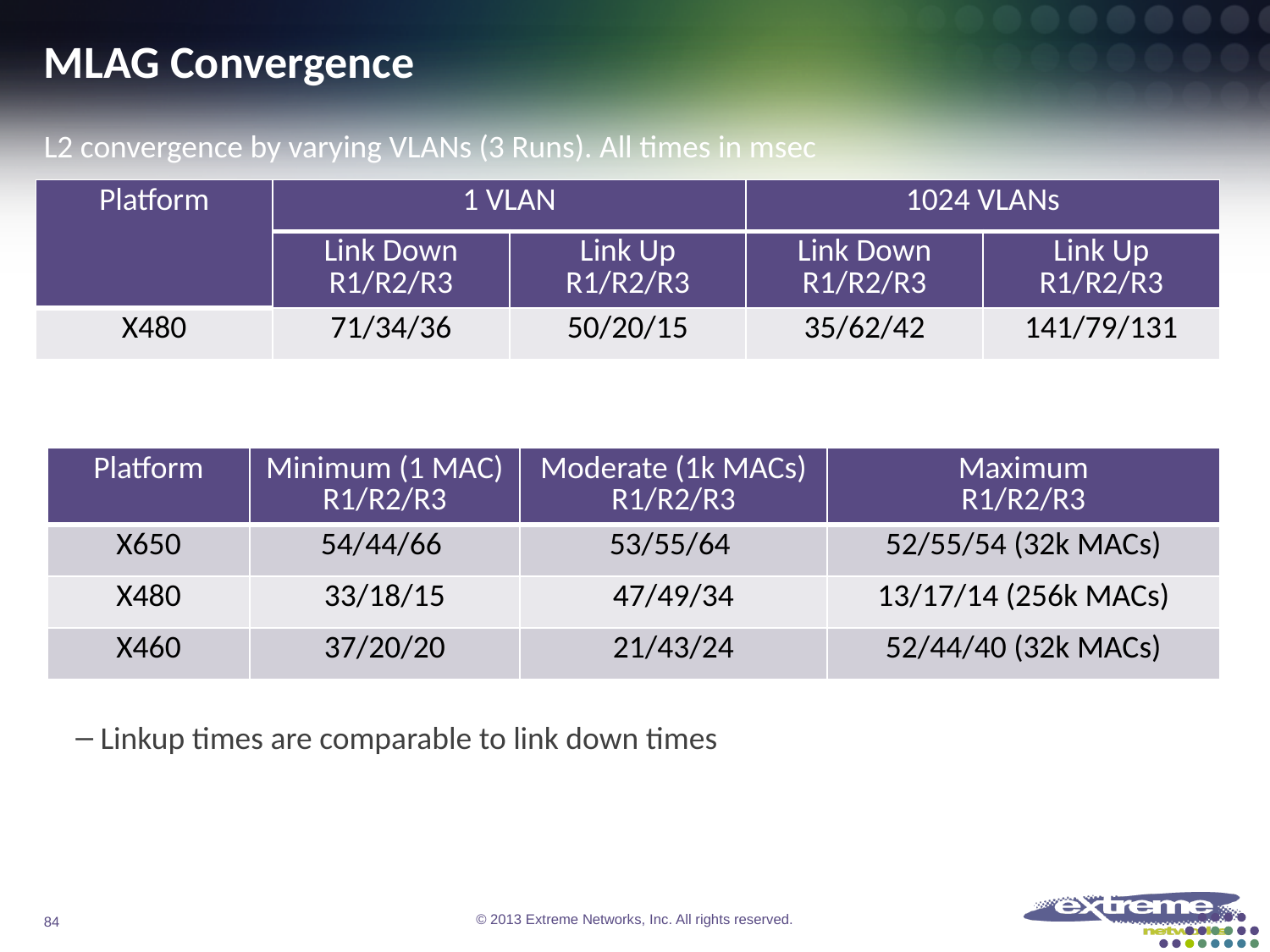

# MLAG Convergence
L2 convergence by varying VLANs (3 Runs). All times in msec

L2 convergence by varying FDB entries (3Runs – Link down only). All times in msec

Linkup times are comparable to link down times
Topology: 3-node MLAG setup with 2 MLAG peers connected to a remote switch
L3 unicast routing convergence is dependent on VRRP failover time.

| Platform | 1 VLAN |  | 1024 VLANs |  |
| --- | --- | --- | --- | --- |
|  | Link Down R1/R2/R3 | Link Up R1/R2/R3 | Link Down R1/R2/R3 | Link Up R1/R2/R3 |
| X480 | 71/34/36 | 50/20/15 | 35/62/42 | 141/79/131 |
| Platform | Minimum (1 MAC) R1/R2/R3 | Moderate (1k MACs) R1/R2/R3 | Maximum R1/R2/R3 |
| --- | --- | --- | --- |
| X650 | 54/44/66 | 53/55/64 | 52/55/54 (32k MACs) |
| X480 | 33/18/15 | 47/49/34 | 13/17/14 (256k MACs) |
| X460 | 37/20/20 | 21/43/24 | 52/44/40 (32k MACs) |
84